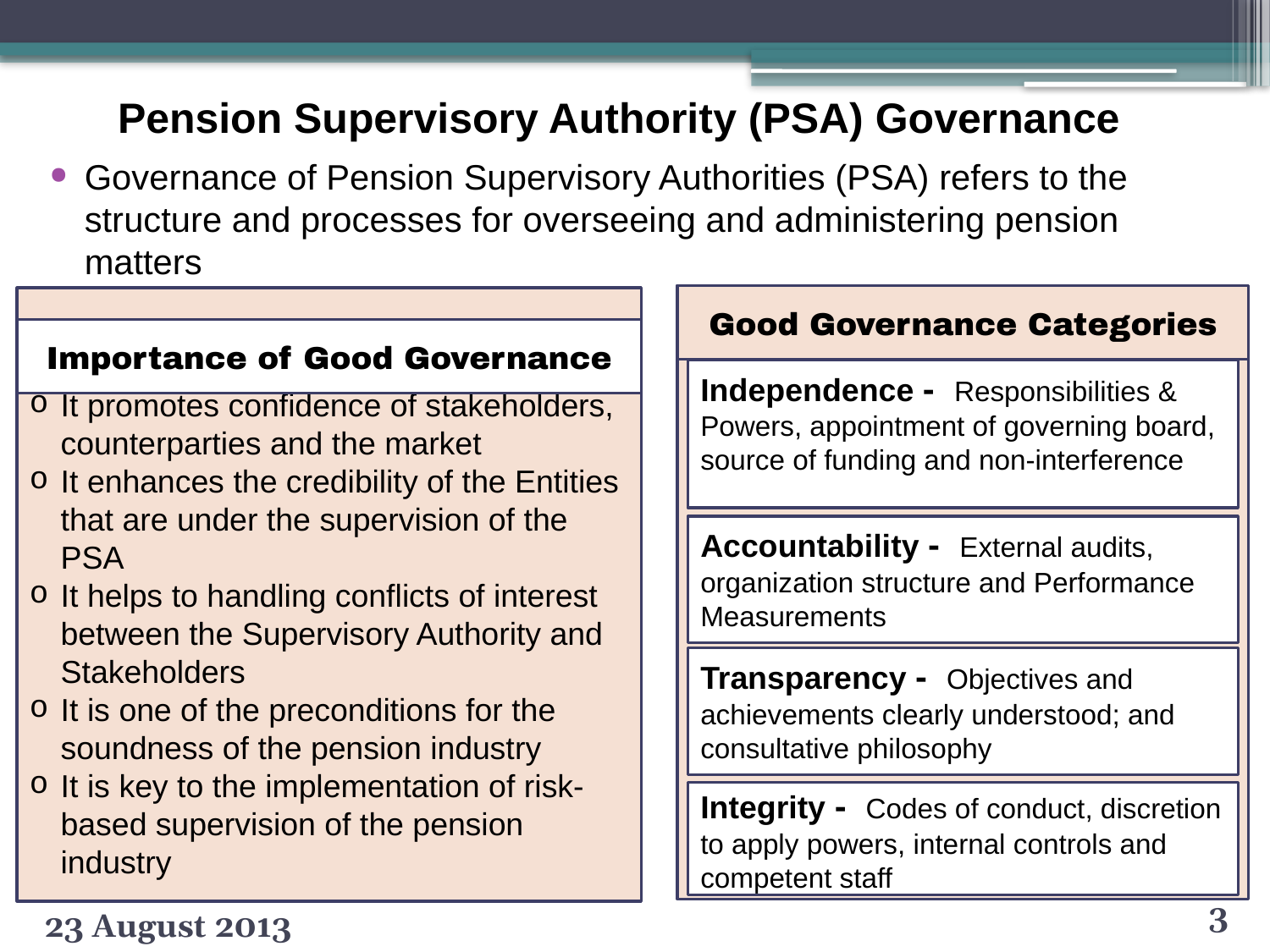

# Pension Supervisory Authority (PSA) Governance
Governance of Pension Supervisory Authorities (PSA) refers to the structure and processes for overseeing and administering pension matters

Good Governance Categories

It promotes confidence of stakeholders, counterparties and the market
It enhances the credibility of the Entities that are under the supervision of the  PSA
It helps to handling conflicts of interest between the Supervisory Authority and Stakeholders
It is one of the preconditions for the soundness of the pension industry
It is key to the implementation of risk-based supervision of the pension industry
Importance of Good Governance
Independence -  Responsibilities & Powers, appointment of governing board, source of funding and non-interference
Accountability -  External audits, organization structure and Performance Measurements
Transparency -  Objectives and achievements clearly understood; and consultative philosophy
Integrity -  Codes of conduct, discretion to apply powers, internal controls and competent staff
3
23 August 2013